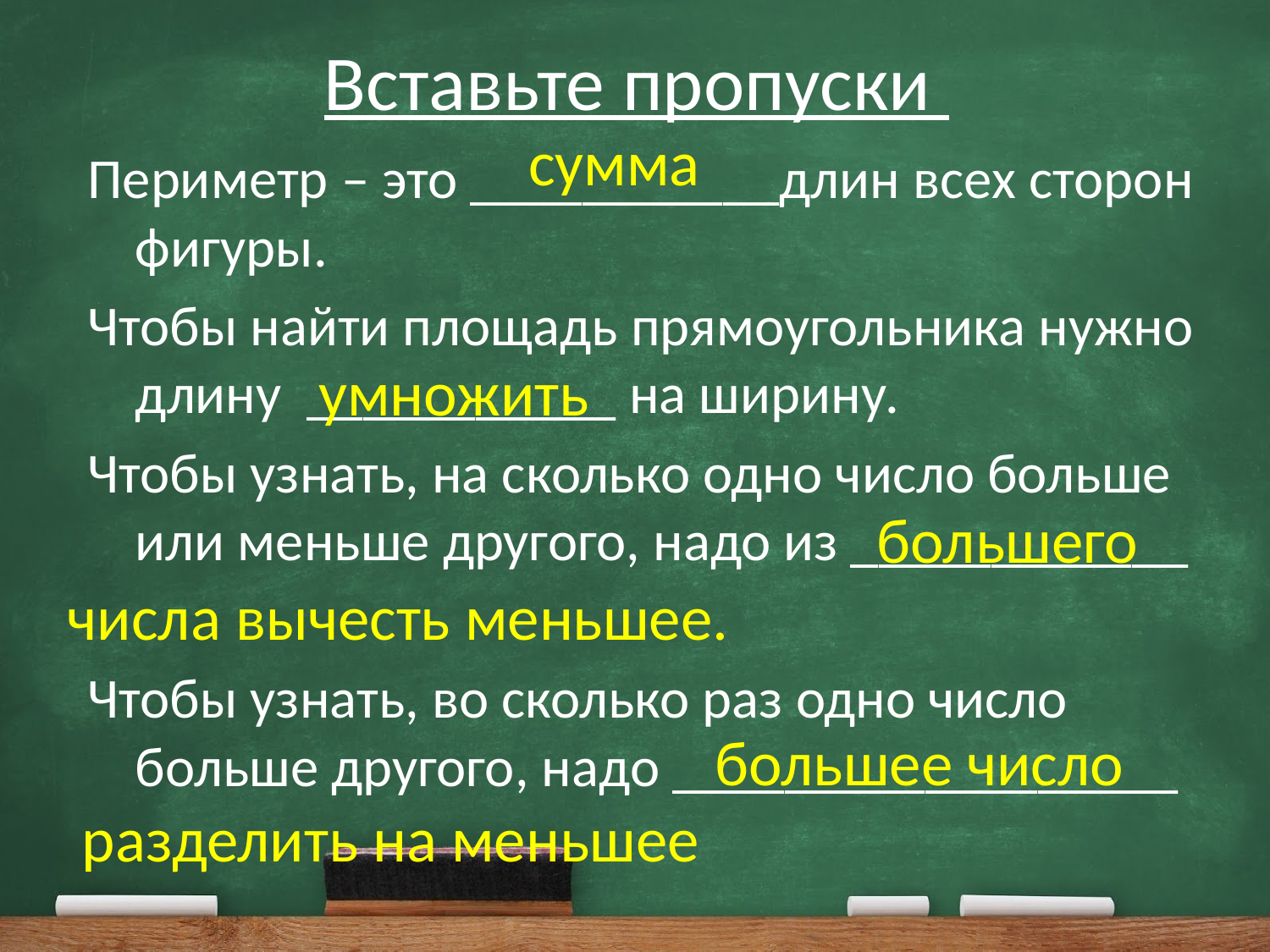

# Вставьте пропуски
сумма
Периметр – это ___________длин всех сторон фигуры.
Чтобы найти площадь прямоугольника нужно длину  ___________ на ширину.
Чтобы узнать, на сколько одно число больше или меньше другого, надо из ____________

Чтобы узнать, во сколько раз одно число больше другого, надо __________________
умножить
                                                   большего
числа вычесть меньшее.
                                             большее число
 разделить на меньшее